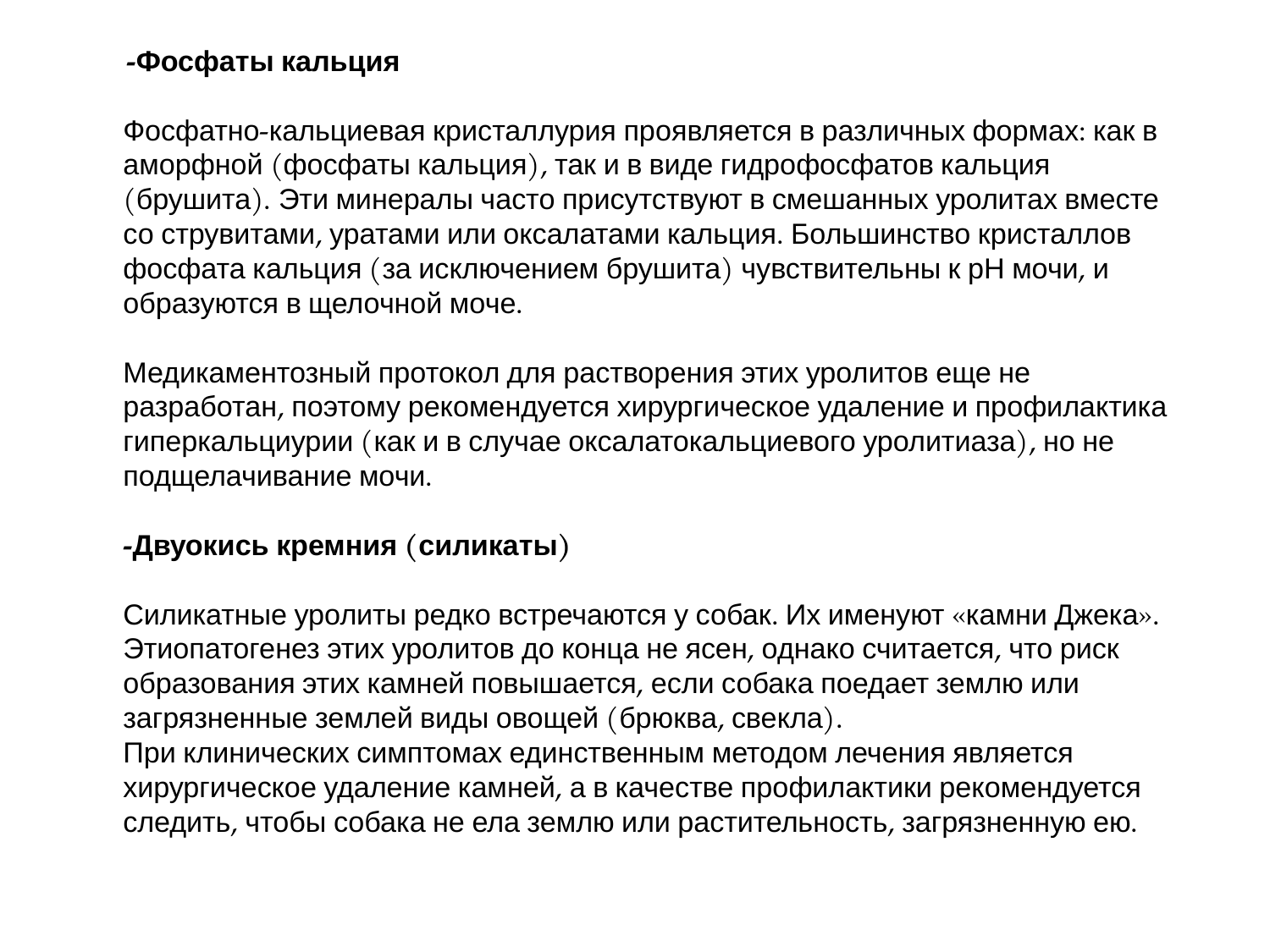

-Фосфаты кальция 
Фосфатно-кальциевая кристаллурия проявляется в различных формах: как в аморфной (фосфаты кальция), так и в виде гидрофосфатов кальция (брушита). Эти минералы часто присутствуют в смешанных уролитах вместе со струвитами, уратами или оксалатами кальция. Большинство кристаллов фосфата кальция (за исключением брушита) чувствительны к рН мочи, и образуются в щелочной моче. 
Медикаментозный протокол для растворения этих уролитов еще не разработан, поэтому рекомендуется хирургическое удаление и профилактика гиперкальциурии (как и в случае оксалатокальциевого уролитиаза), но не подщелачивание мочи.
-Двуокись кремния (силикаты) 
Силикатные уролиты редко встречаются у собак. Их именуют «камни Джека». Этиопатогенез этих уролитов до конца не ясен, однако считается, что риск образования этих камней повышается, если собака поедает землю или загрязненные землей виды овощей (брюква, свекла).
При клинических симптомах единственным методом лечения является хирургическое удаление камней, а в качестве профилактики рекомендуется следить, чтобы собака не ела землю или растительность, загрязненную ею.